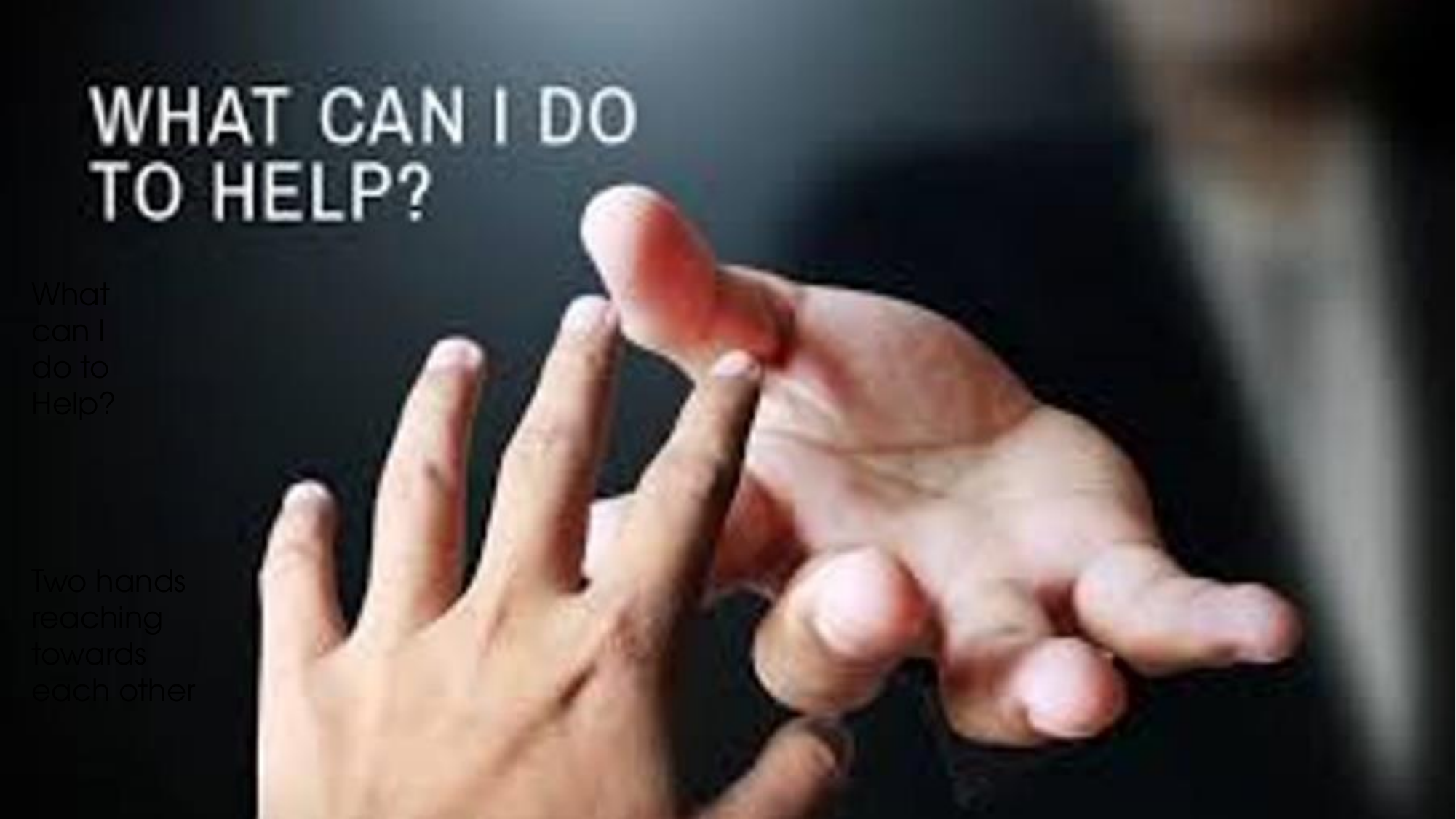

# What can I do to Help?
Two hands reaching towards each other